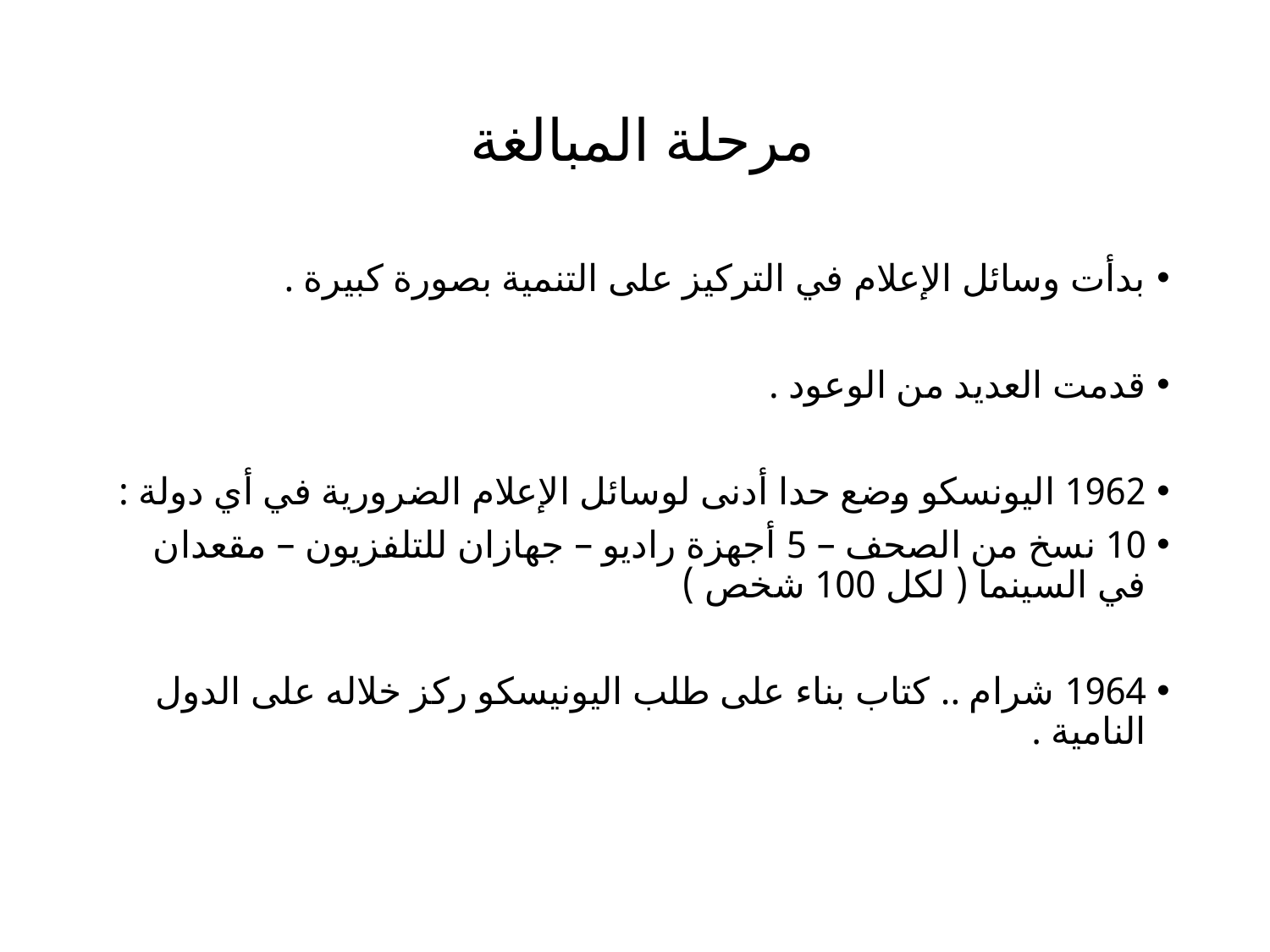

# مرحلة المبالغة
بدأت وسائل الإعلام في التركيز على التنمية بصورة كبيرة .

قدمت العديد من الوعود .

1962 اليونسكو وضع حدا أدنى لوسائل الإعلام الضرورية في أي دولة :
10 نسخ من الصحف – 5 أجهزة راديو – جهازان للتلفزيون – مقعدان في السينما ( لكل 100 شخص )

1964 شرام .. كتاب بناء على طلب اليونيسكو ركز خلاله على الدول النامية .